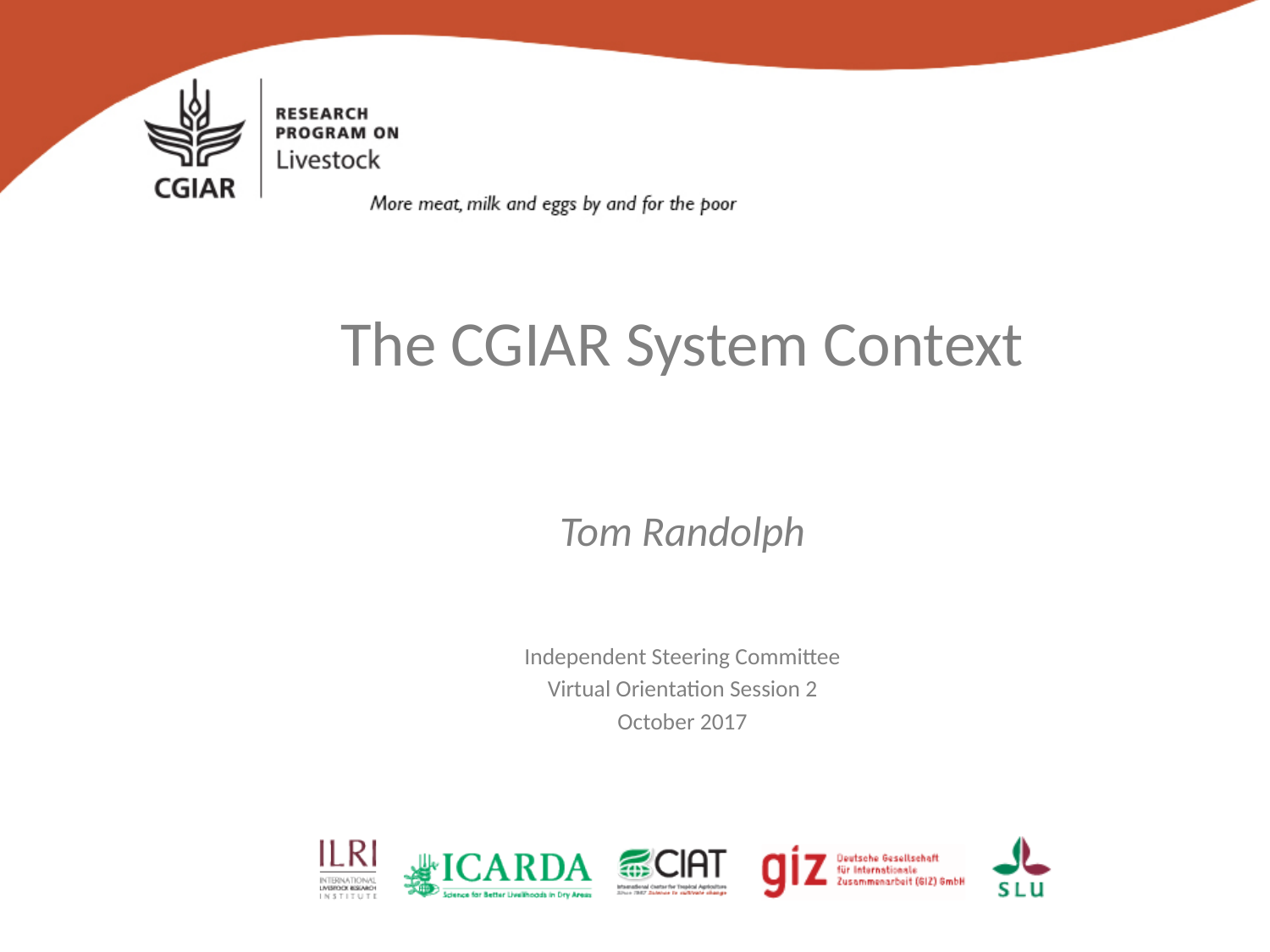

The CGIAR System Context
Tom Randolph
Independent Steering Committee
Virtual Orientation Session 2
October 2017